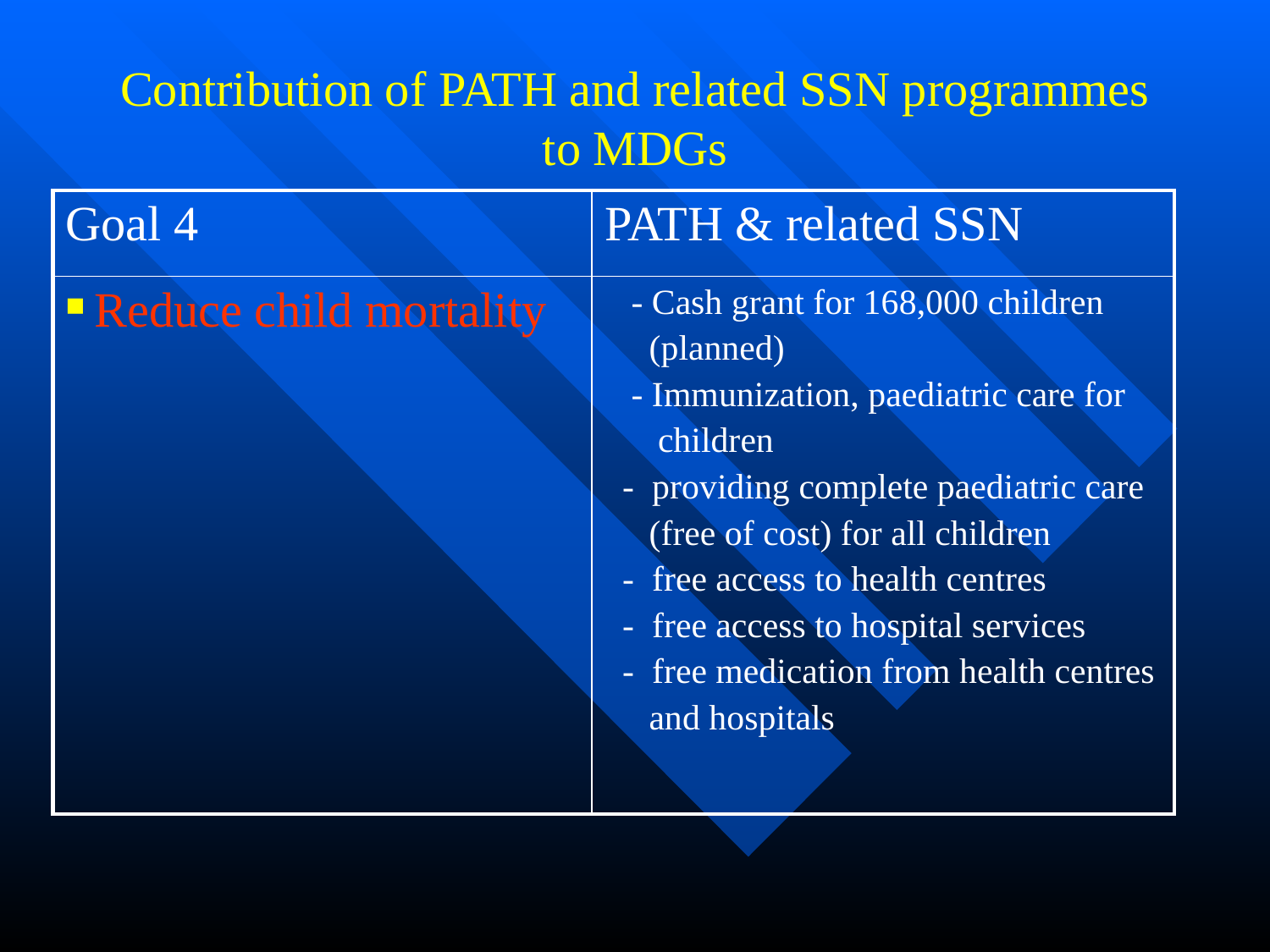

# Contribution of PATH and related SSN programmes to MDGs
| Goal 4 | PATH & related SSN |
| --- | --- |
| Reduce child mortality | - Cash grant for 168,000 children (planned) - Immunization, paediatric care for children - providing complete paediatric care (free of cost) for all children - free access to health centres - free access to hospital services - free medication from health centres and hospitals |